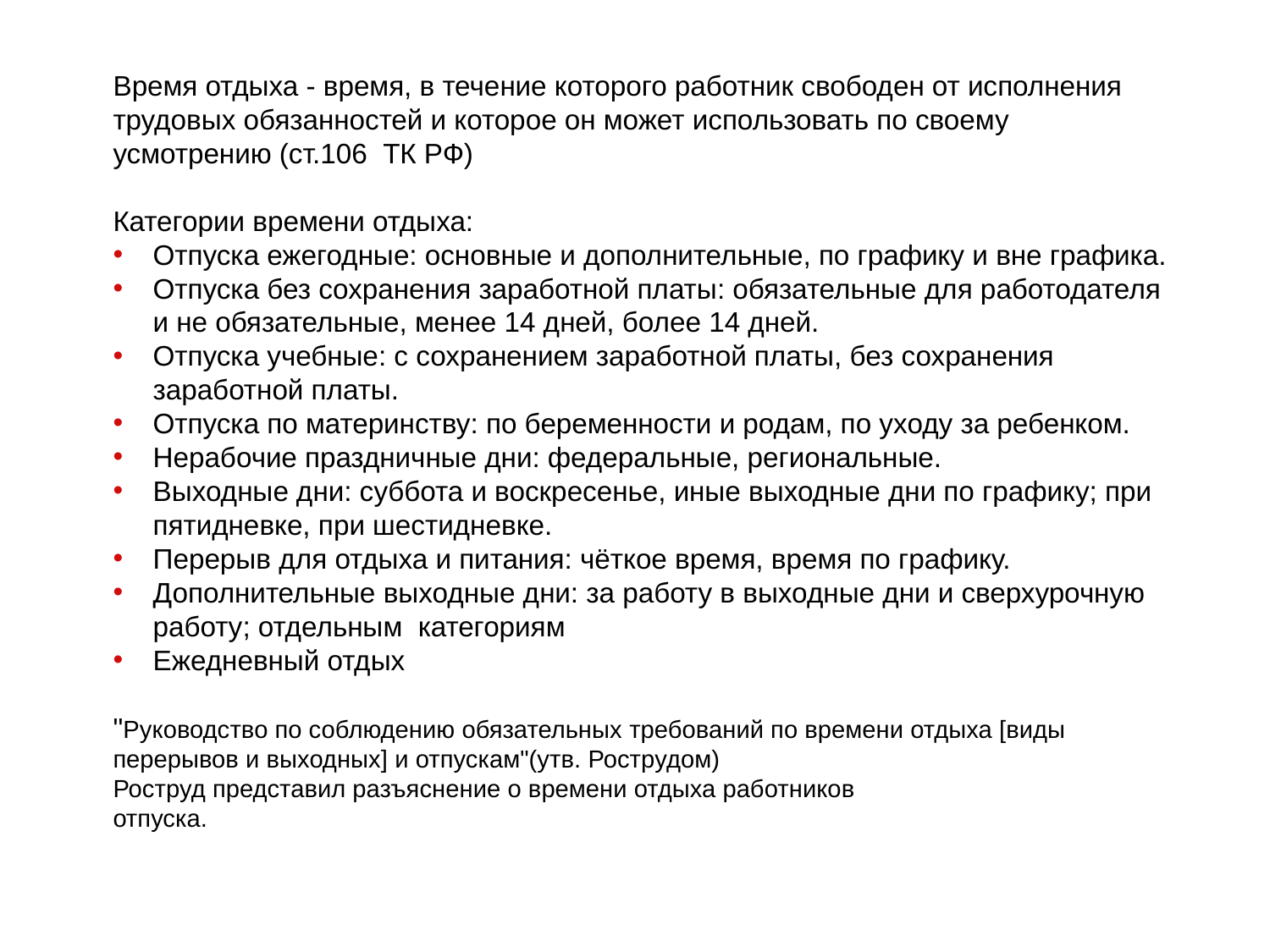

Время отдыха - время, в течение которого работник свободен от исполнения трудовых обязанностей и которое он может использовать по своему усмотрению (ст.106  ТК РФ)

Категории времени отдыха:
Отпуска ежегодные: основные и дополнительные, по графику и вне графика.
Отпуска без сохранения заработной платы: обязательные для работодателя и не обязательные, менее 14 дней, более 14 дней.
Отпуска учебные: с сохранением заработной платы, без сохранения заработной платы.
Отпуска по материнству: по беременности и родам, по уходу за ребенком.
Нерабочие праздничные дни: федеральные, региональные.
Выходные дни: суббота и воскресенье, иные выходные дни по графику; при пятидневке, при шестидневке.
Перерыв для отдыха и питания: чёткое время, время по графику.
Дополнительные выходные дни: за работу в выходные дни и сверхурочную работу; отдельным  категориям
Ежедневный отдых

"Руководство по соблюдению обязательных требований по времени отдыха [виды перерывов и выходных] и отпускам"(утв. Рострудом)
Роструд представил разъяснение о времени отдыха работников
отпуска.